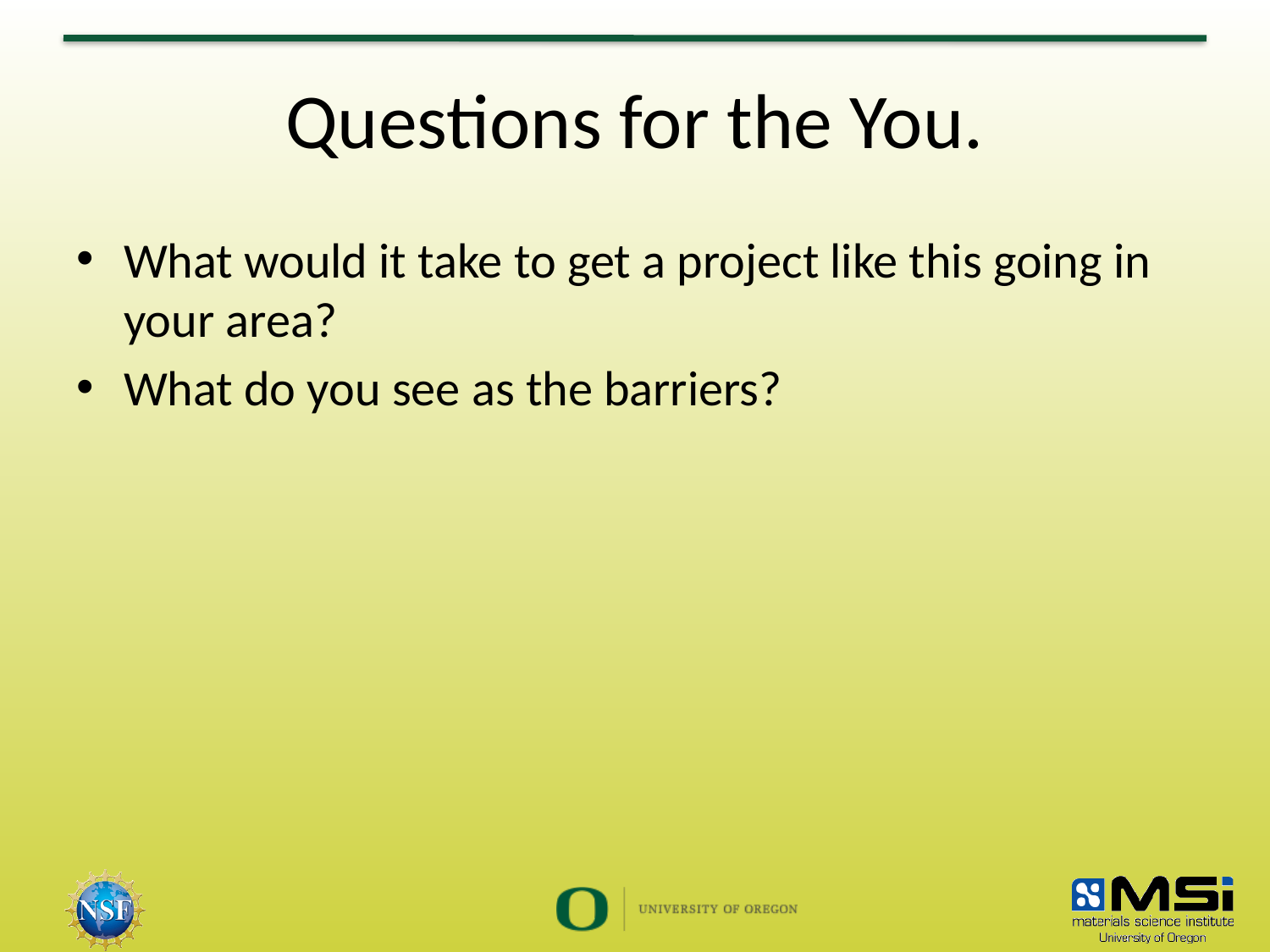

# Questions for the You.
What would it take to get a project like this going in  your area?
What do you see as the barriers?